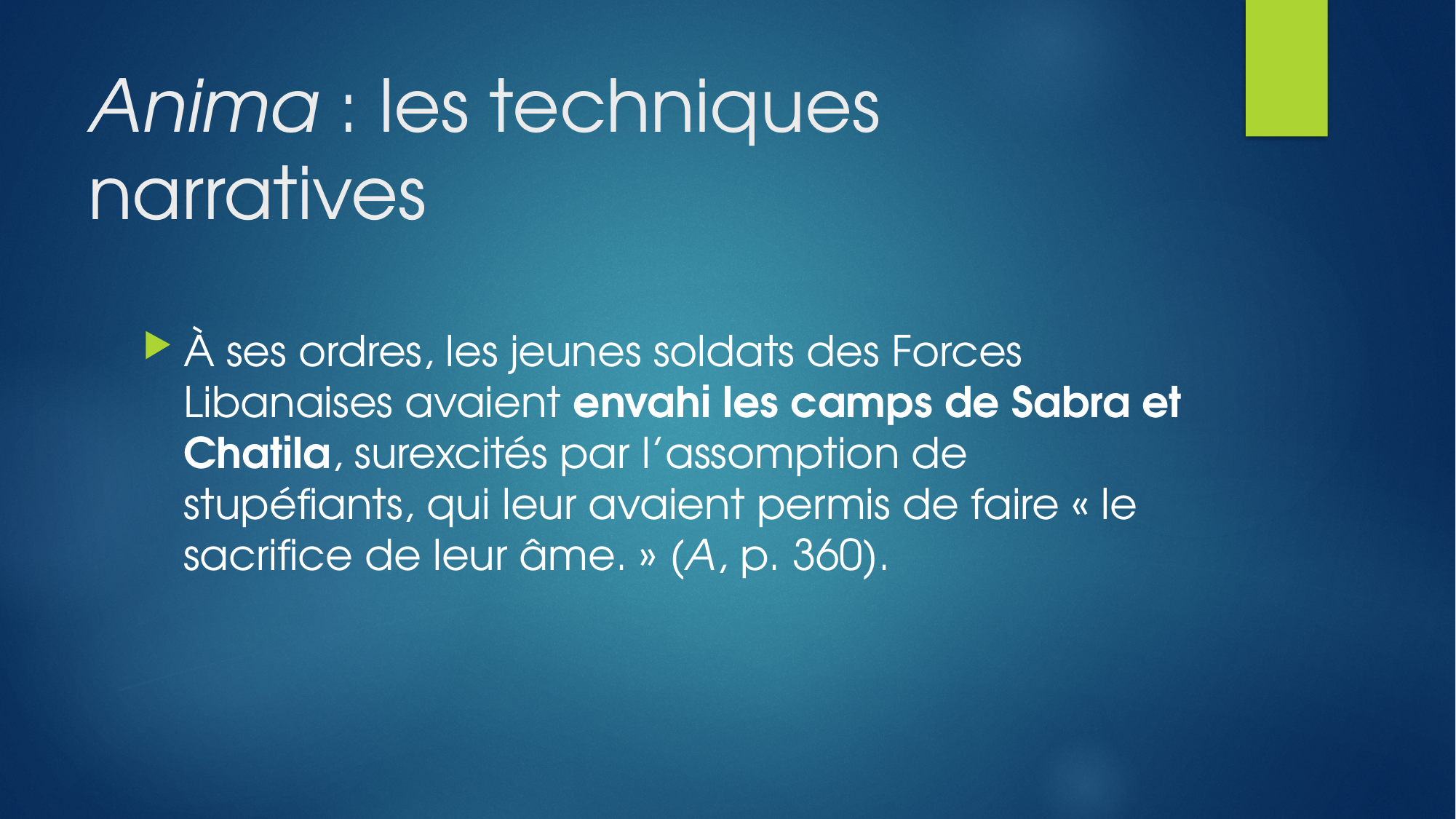

# Anima : les techniques narratives

À ses ordres, les jeunes soldats des Forces Libanaises avaient envahi les camps de Sabra et Chatila, surexcités par l’assomption de stupéfiants, qui leur avaient permis de faire « le sacrifice de leur âme. » (A, p. 360).